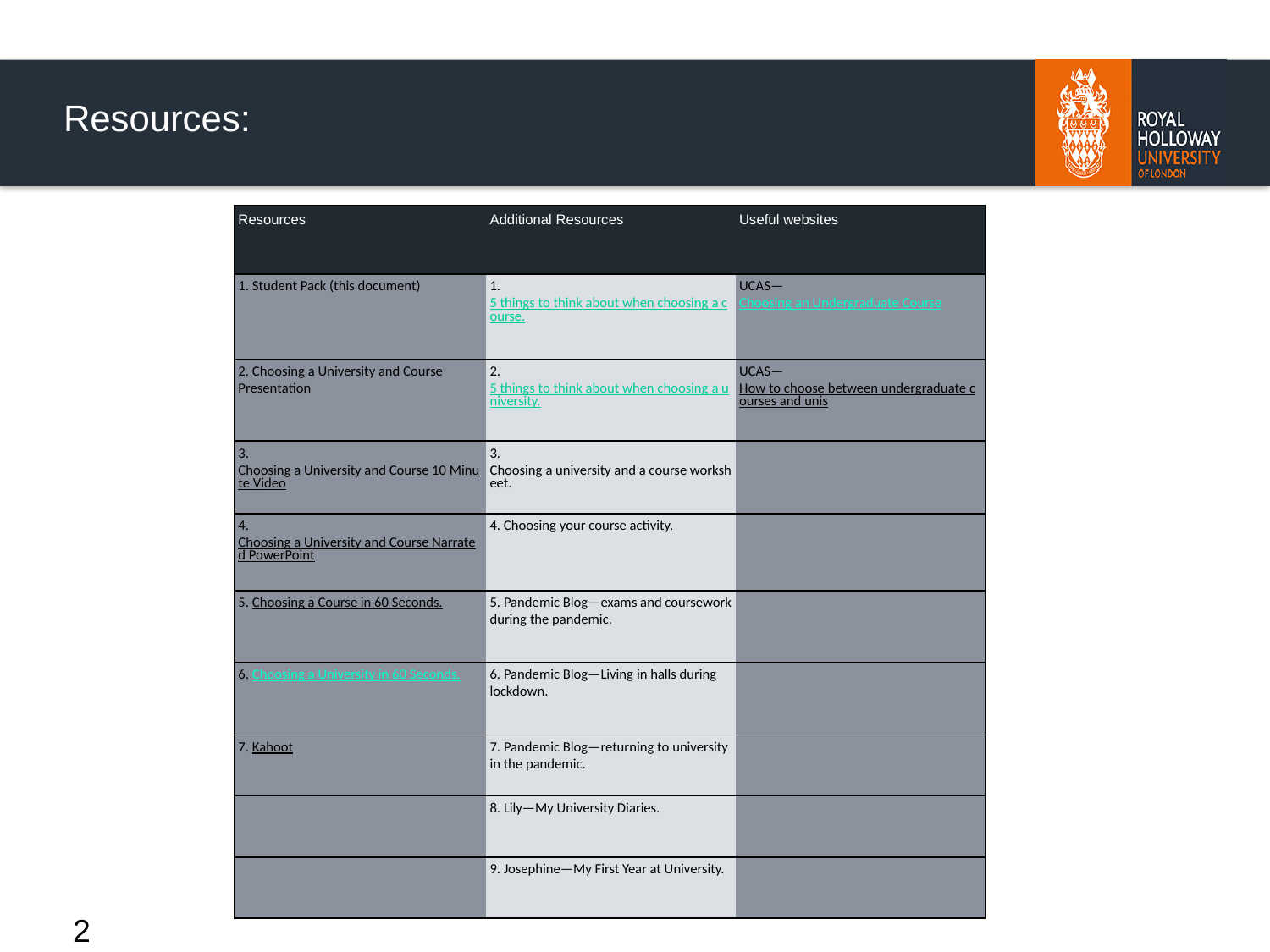

# Resources:
| Resources | Additional Resources | Useful websites |
| --- | --- | --- |
| 1. Student Pack (this document) | 1. 5 things to think about when choosing a course. | UCAS—Choosing an Undergraduate Course |
| 2. Choosing a University and Course Presentation | 2. 5 things to think about when choosing a university. | UCAS—How to choose between undergraduate courses and unis |
| 3. Choosing a University and Course 10 Minute Video | 3. Choosing a university and a course worksheet. |  |
| 4. Choosing a University and Course Narrated PowerPoint | 4. Choosing your course activity. |  |
| 5. Choosing a Course in 60 Seconds. | 5. Pandemic Blog—exams and coursework during the pandemic. |  |
| 6. Choosing a University in 60 Seconds. | 6. Pandemic Blog—Living in halls during lockdown. |  |
| 7. Kahoot | 7. Pandemic Blog—returning to university in the pandemic. |  |
|  | 8. Lily—My University Diaries. |  |
|  | 9. Josephine—My First Year at University. |  |

2